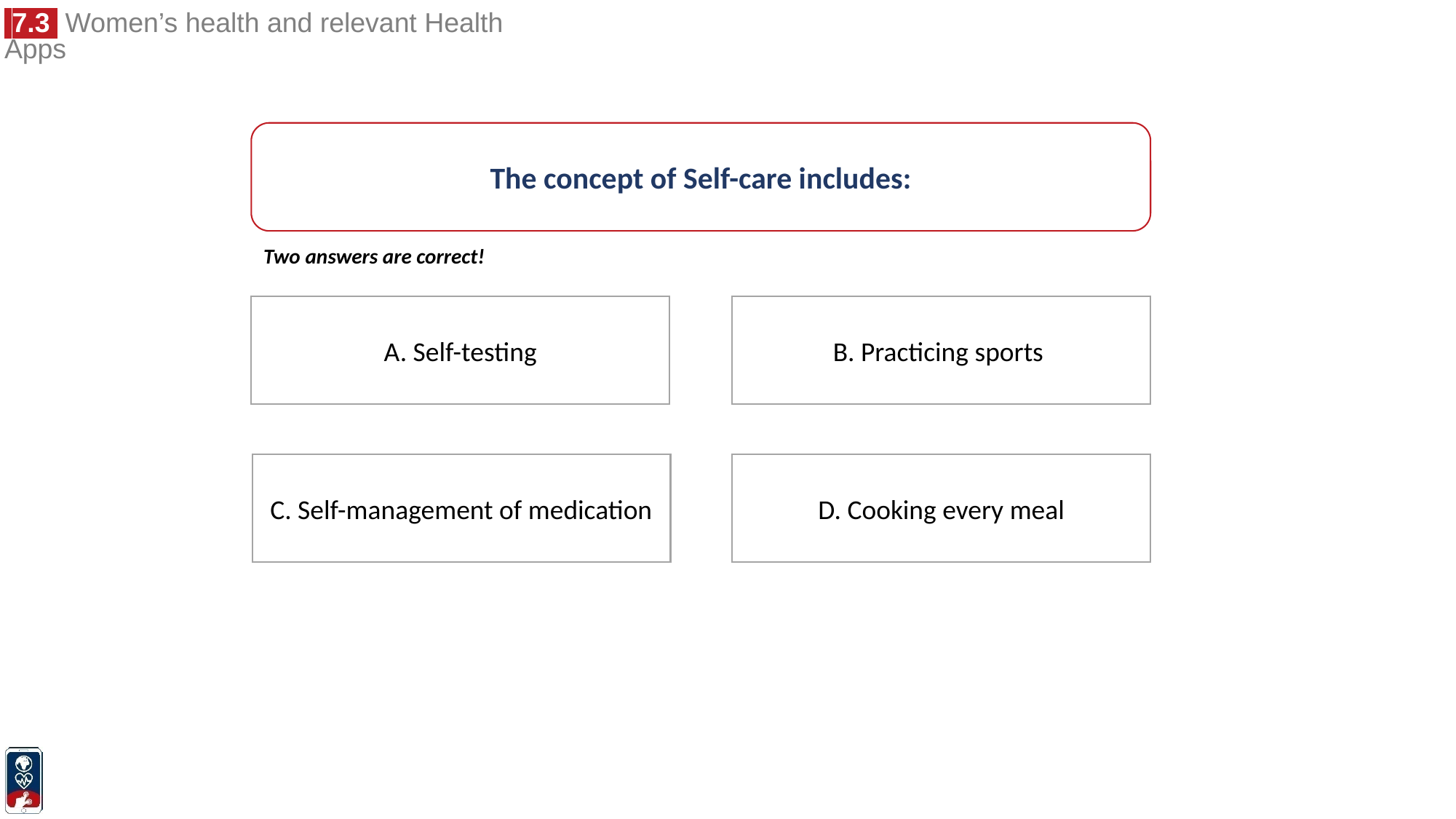

The concept of Self-care includes:
Two answers are correct!
B. Practicing sports
A. Self-testing
C. Self-management of medication
D. Cooking every meal